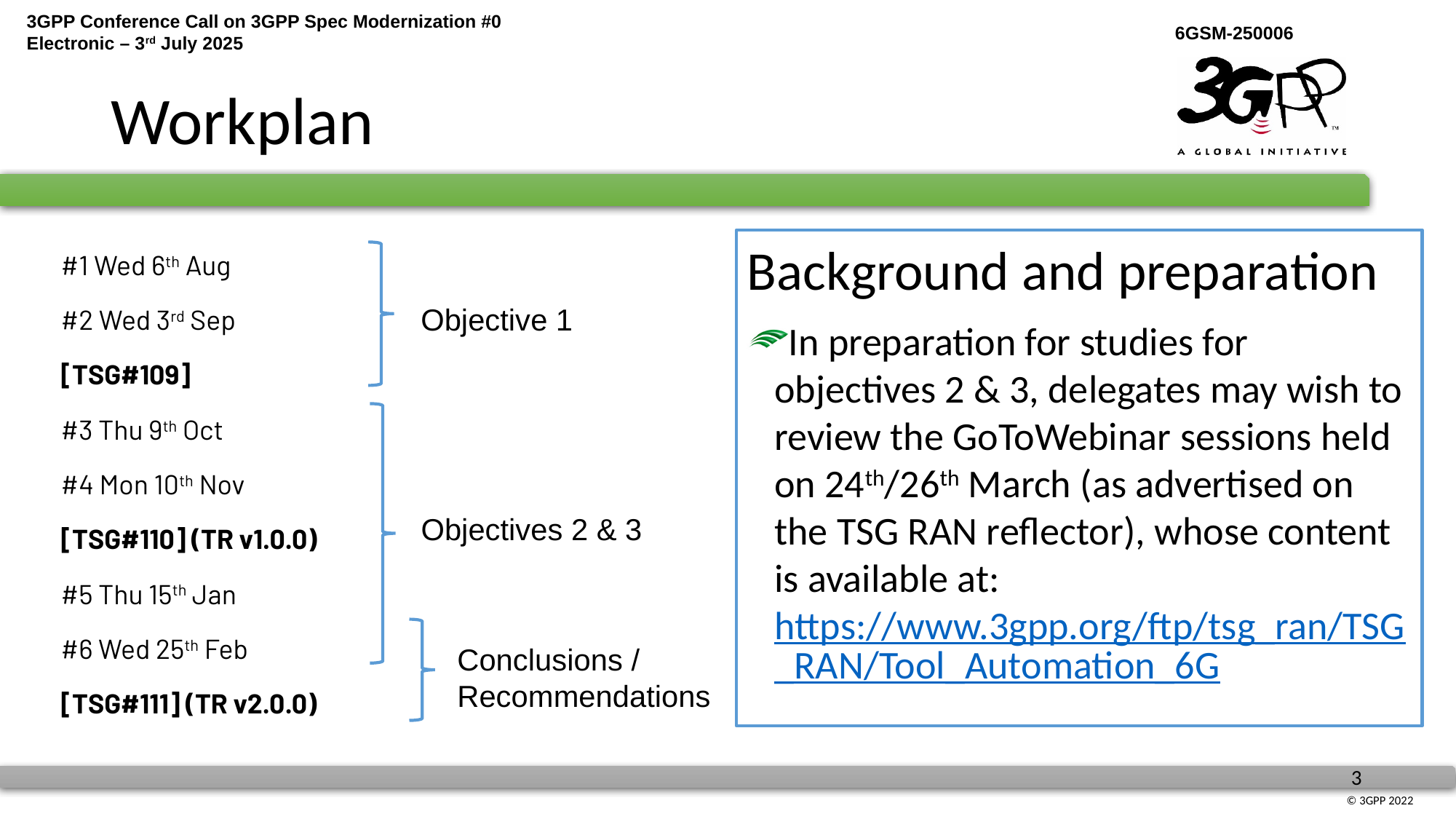

# Workplan
#1 Wed 6th Aug
#2 Wed 3rd Sep
[TSG#109]
#3 Thu 9th Oct
#4 Mon 10th Nov
[TSG#110] (TR v1.0.0)
#5 Thu 15th Jan
#6 Wed 25th Feb
[TSG#111] (TR v2.0.0)
Background and preparation
In preparation for studies for objectives 2 & 3, delegates may wish to review the GoToWebinar sessions held on 24th/26th March (as advertised on the TSG RAN reflector), whose content is available at: https://www.3gpp.org/ftp/tsg_ran/TSG_RAN/Tool_Automation_6G

Objective 1

Objectives 2 & 3

Conclusions /
Recommendations